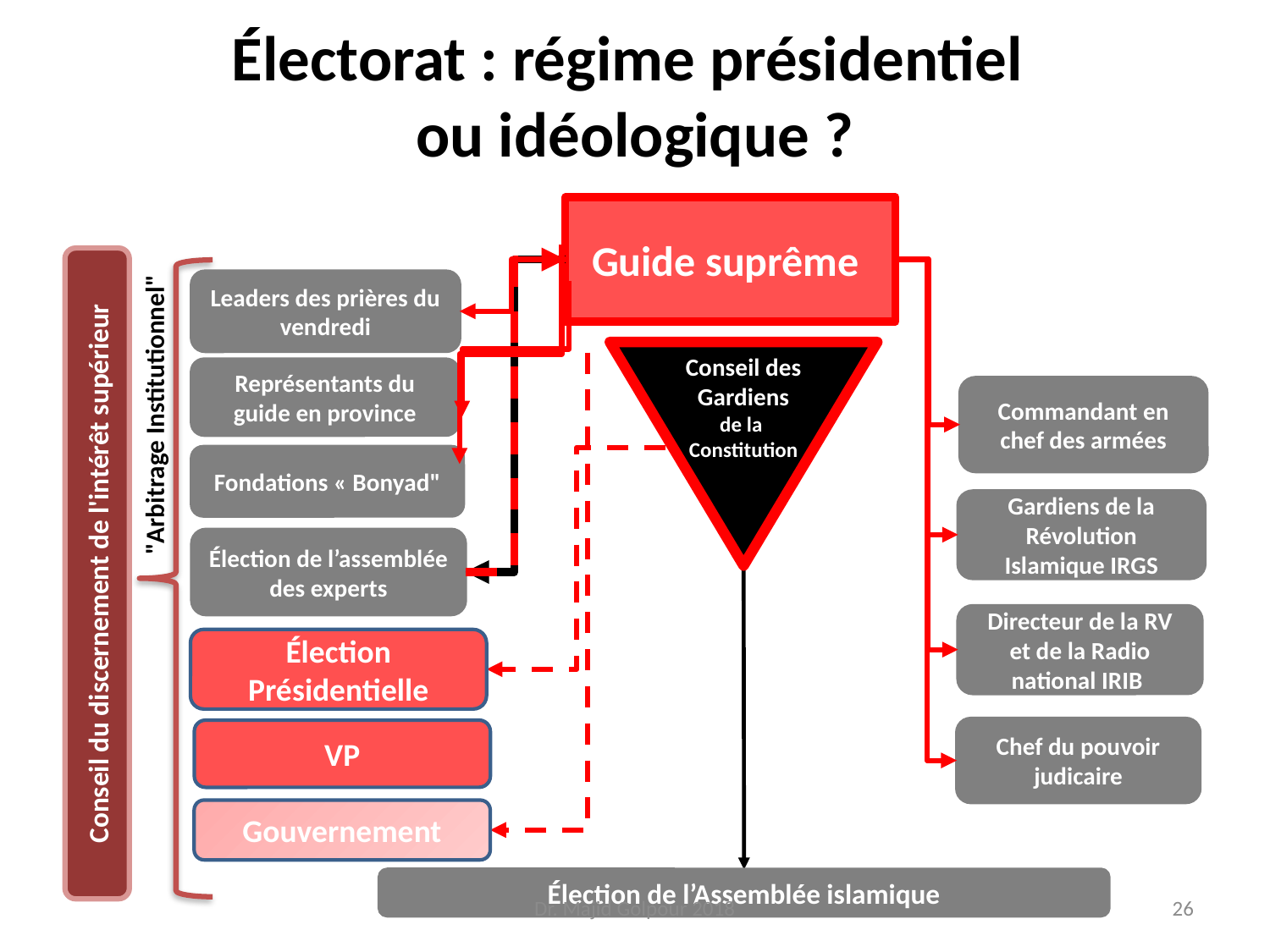

Électorat : régime présidentiel
ou idéologique ?
Guide suprême
Conseil du discernement de l'intérêt supérieur

Leaders des prières du vendredi

Conseil des Gardiens
de la
Constitution
Représentants du guide en province
Commandant en chef des armées
"Arbitrage Institutionnel"
Fondations « Bonyad"
Gardiens de la Révolution Islamique IRGS
Élection de l’assemblée des experts
Directeur de la RV et de la Radio national IRIB
Élection Présidentielle
Chef du pouvoir judicaire
VP
Gouvernement
Élection de l’Assemblée islamique
Dr. Majid Golpour 2018
26